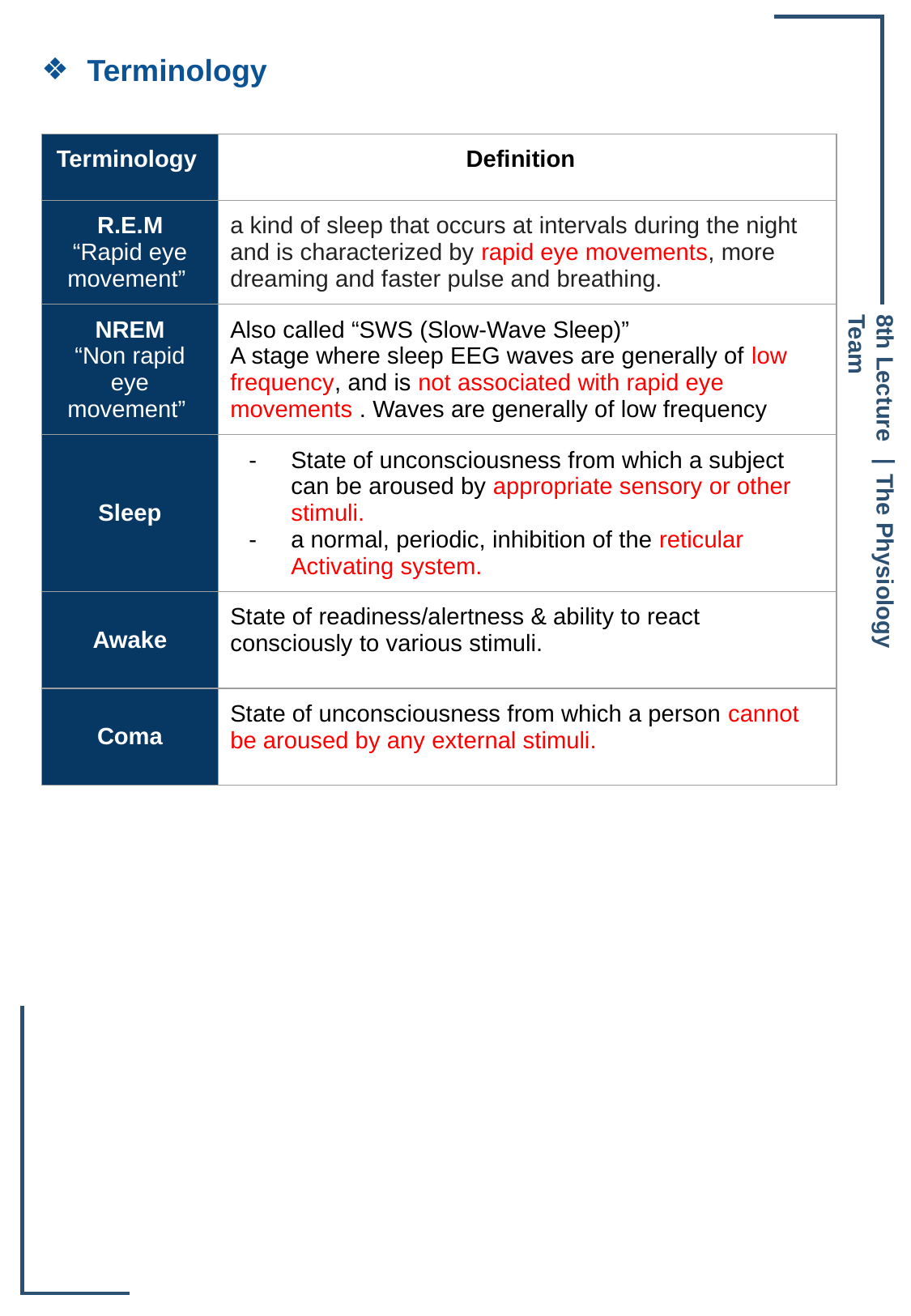

Terminology
| Terminology | Definition |
| --- | --- |
| R.E.M “Rapid eye movement” | a kind of sleep that occurs at intervals during the night and is characterized by rapid eye movements, more dreaming and faster pulse and breathing. |
| NREM “Non rapid eye movement” | Also called “SWS (Slow-Wave Sleep)” A stage where sleep EEG waves are generally of low frequency, and is not associated with rapid eye movements . Waves are generally of low frequency |
| Sleep | State of unconsciousness from which a subject can be aroused by appropriate sensory or other stimuli. a normal, periodic, inhibition of the reticular Activating system. |
| Awake | State of readiness/alertness & ability to react consciously to various stimuli. |
| Coma | State of unconsciousness from which a person cannot be aroused by any external stimuli. |
8th Lecture  ∣ The Physiology Team